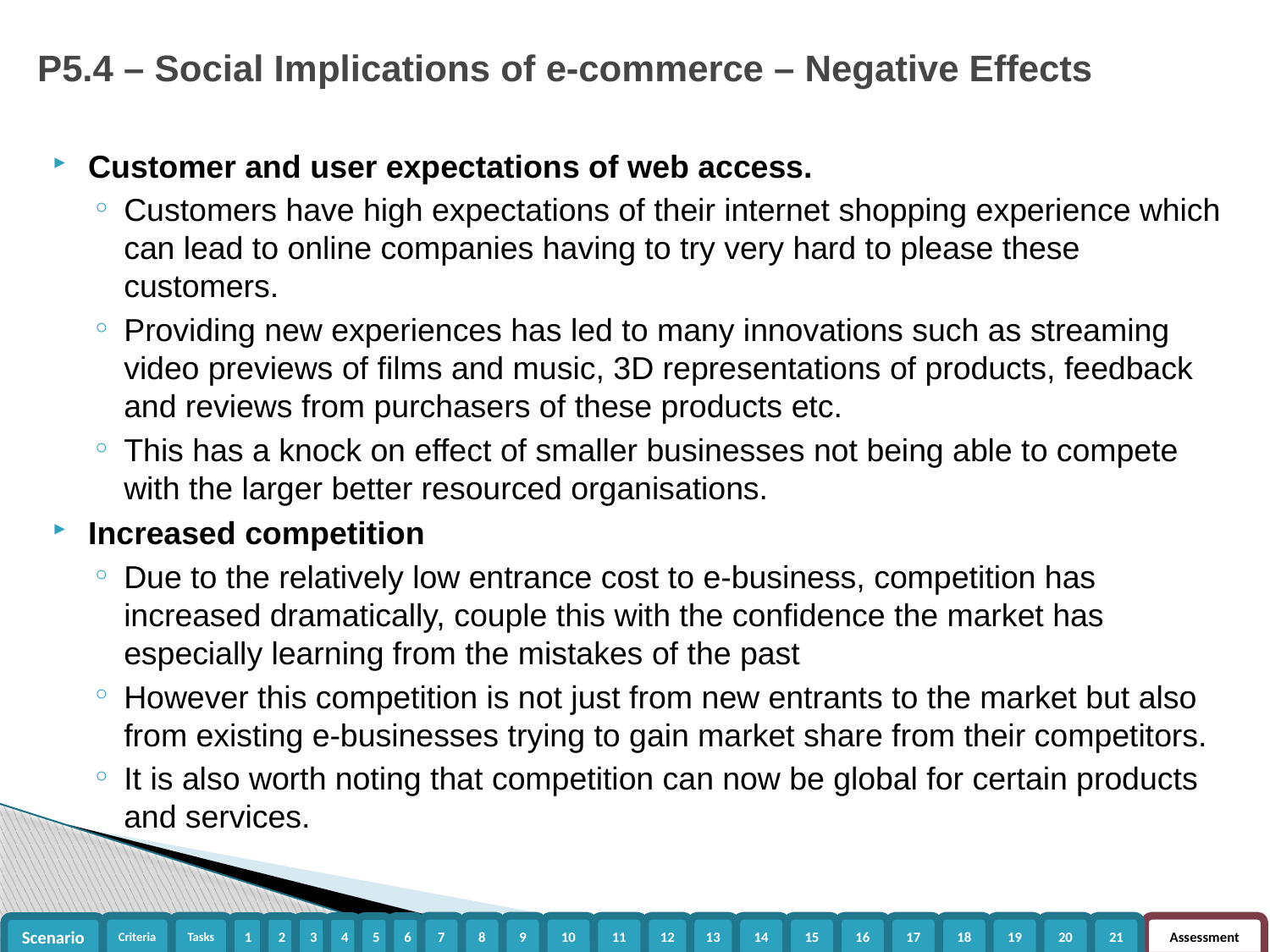

P5.4 – Social Implications of e-commerce – Negative Effects
Customer and user expectations of web access.
Customers have high expectations of their internet shopping experience which can lead to online companies having to try very hard to please these customers.
Providing new experiences has led to many innovations such as streaming video previews of films and music, 3D representations of products, feedback and reviews from purchasers of these products etc.
This has a knock on effect of smaller businesses not being able to compete with the larger better resourced organisations.
Increased competition
Due to the relatively low entrance cost to e-business, competition has increased dramatically, couple this with the confidence the market has especially learning from the mistakes of the past
However this competition is not just from new entrants to the market but also from existing e-businesses trying to gain market share from their competitors.
It is also worth noting that competition can now be global for certain products and services.